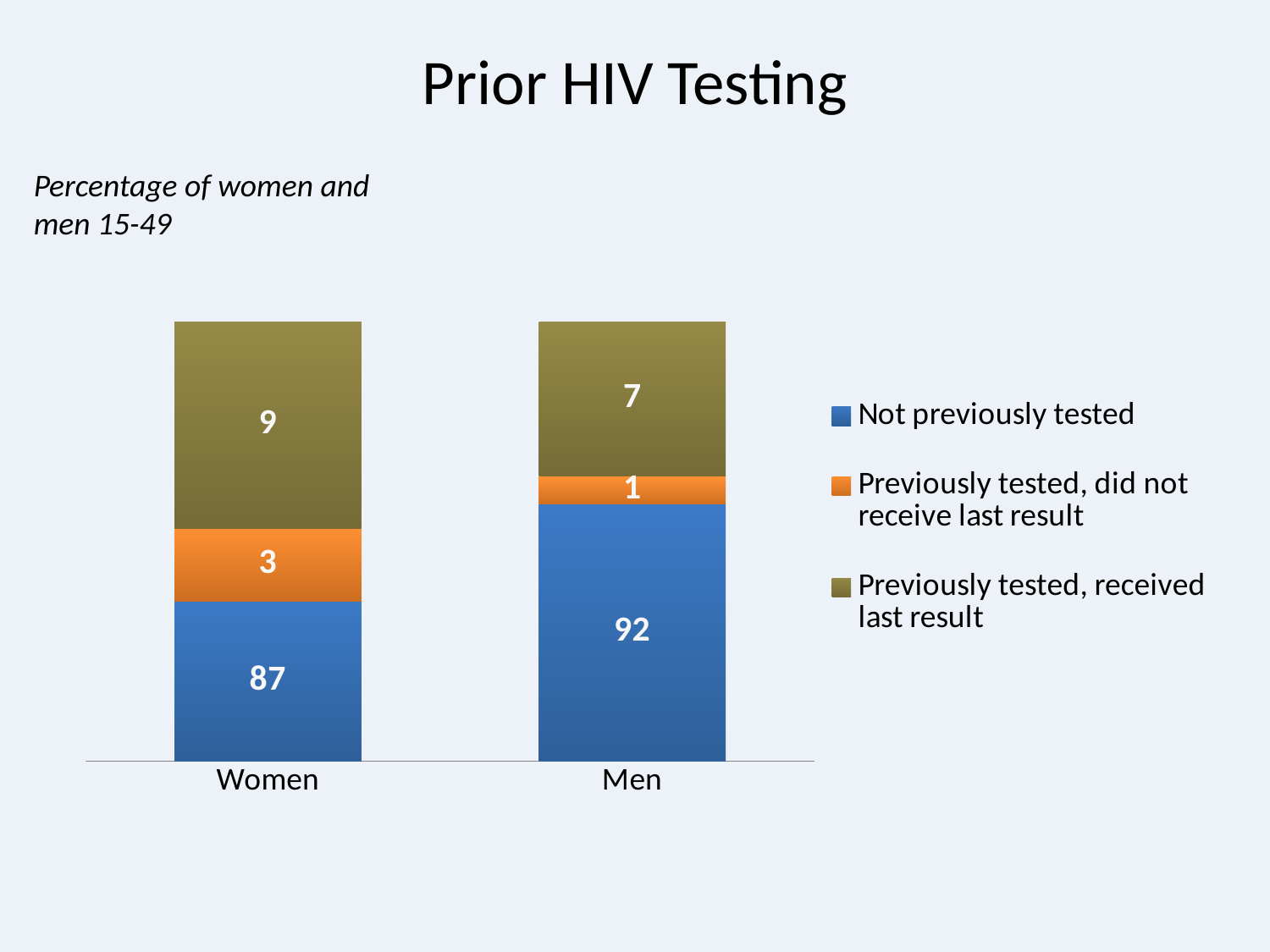

# Prior HIV Testing
Percentage of women and men 15-49

### Chart

| Category | Not previously tested | Previously tested, did not receive last result | Previously tested, received last result |
|---|---|---|---|
| Women | 87.3 | 3.3 | 9.4 |
| Men | 91.7 | 1.3 | 7.0 |